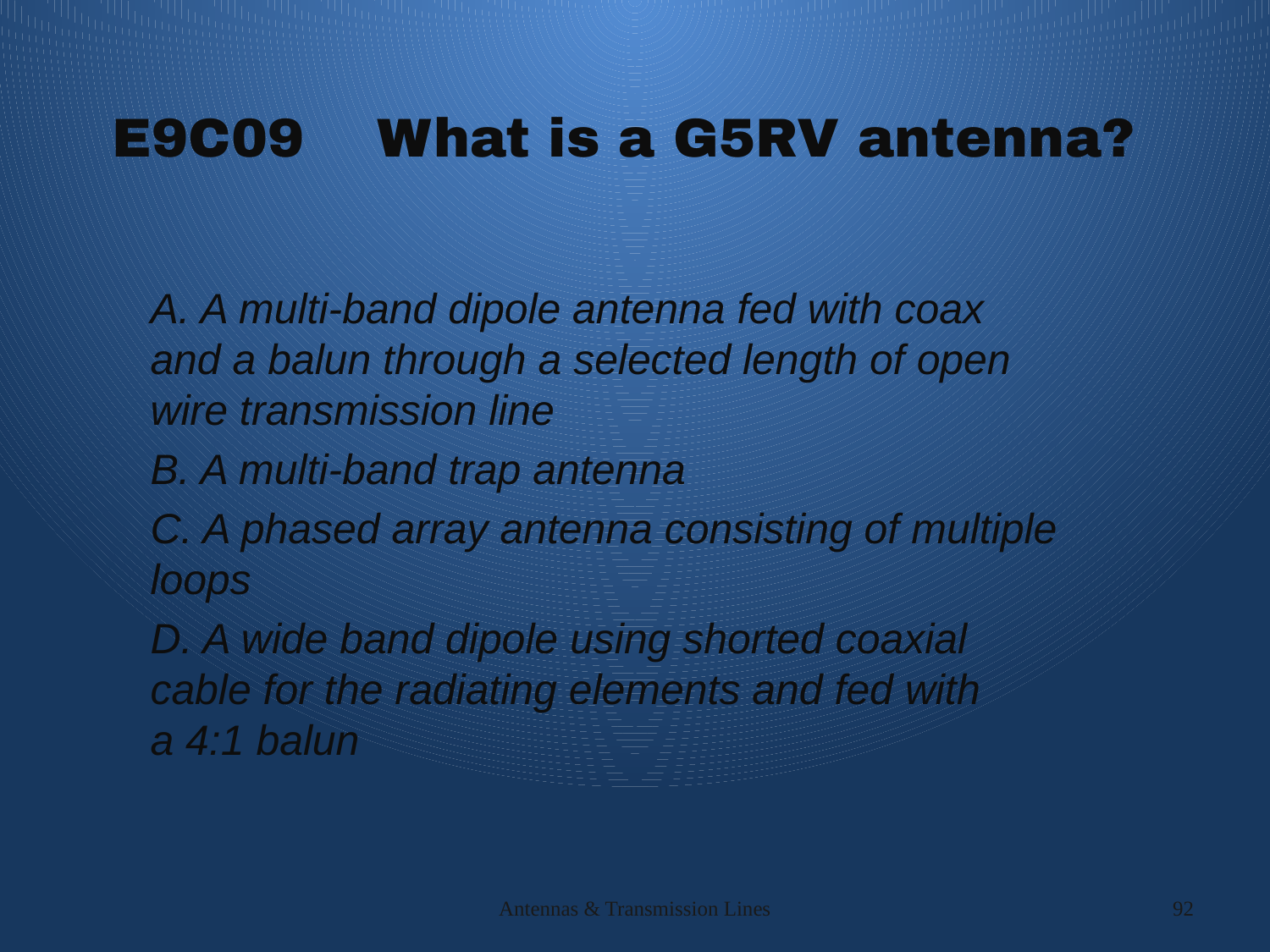

# E9C09    What is a G5RV antenna?
A. A multi-band dipole antenna fed with coax and a balun through a selected length of open wire transmission line
B. A multi-band trap antenna
C. A phased array antenna consisting of multiple loops
D. A wide band dipole using shorted coaxial cable for the radiating elements and fed with a 4:1 balun
Antennas & Transmission Lines
92